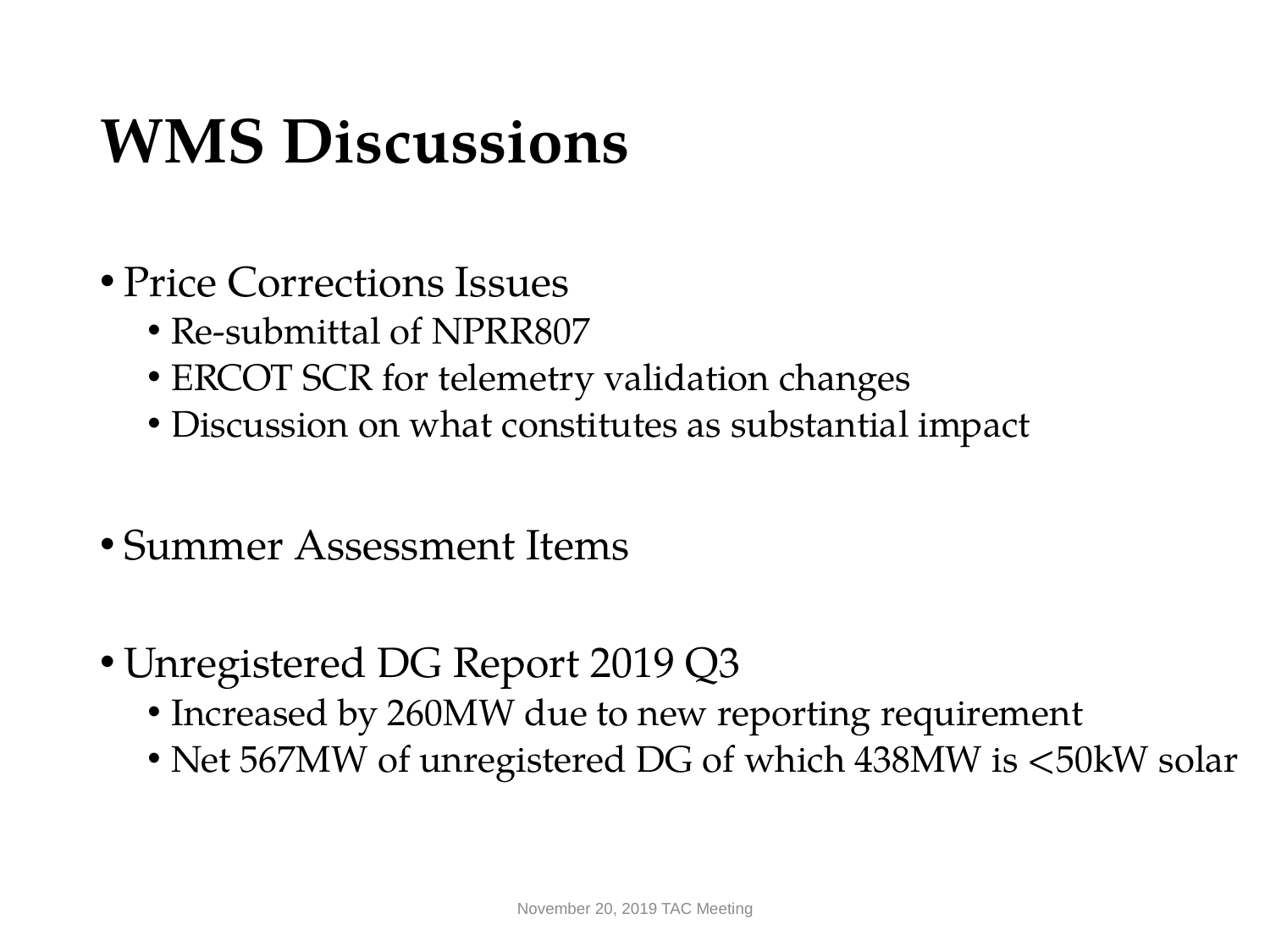

# WMS Discussions
Price Corrections Issues
Re-submittal of NPRR807
ERCOT SCR for telemetry validation changes
Discussion on what constitutes as substantial impact

Summer Assessment Items

Unregistered DG Report 2019 Q3
Increased by 260MW due to new reporting requirement
Net 567MW of unregistered DG of which 438MW is <50kW solar

November 20, 2019 TAC Meeting